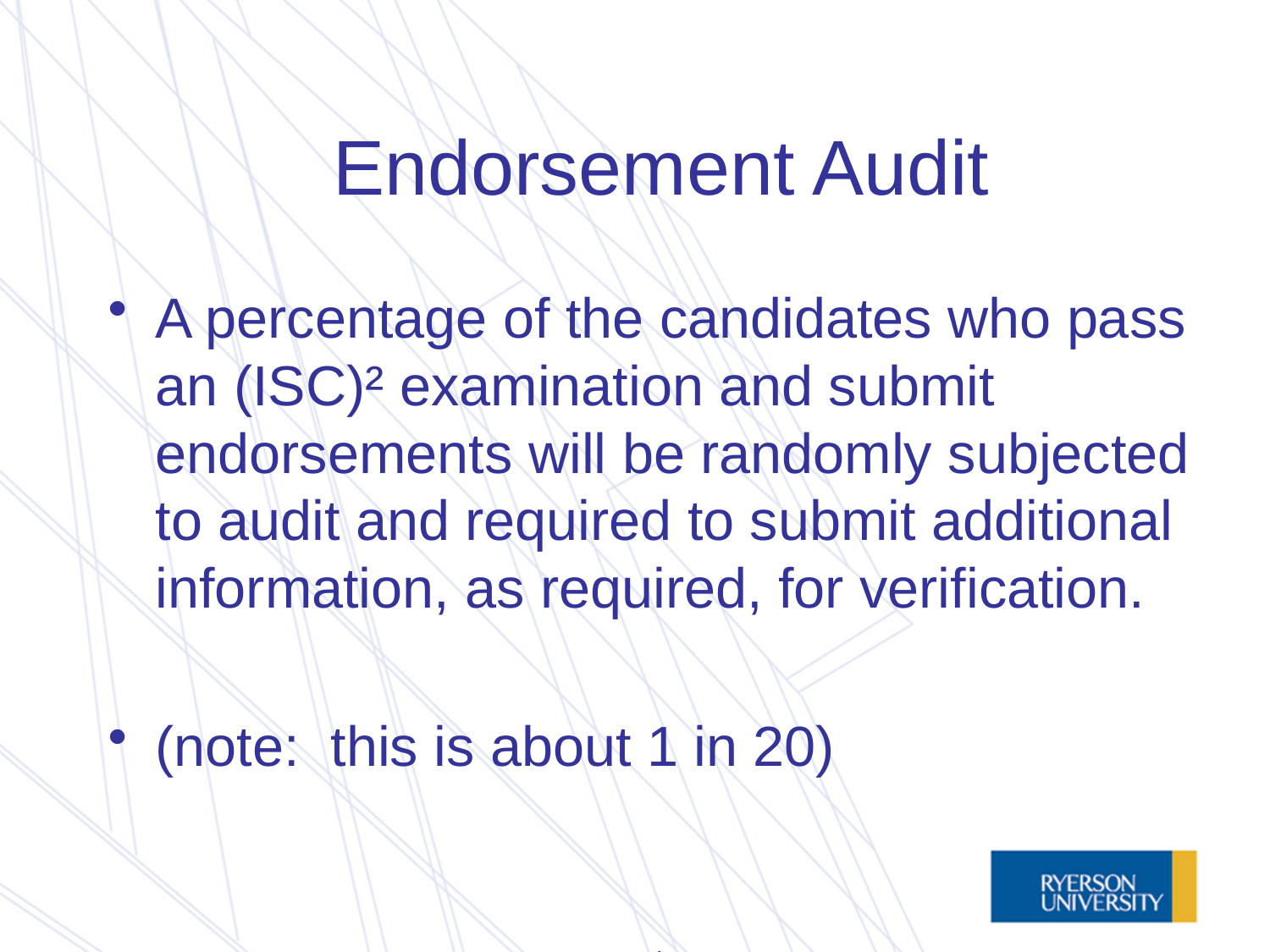

# Endorsement Audit
A percentage of the candidates who pass an (ISC)² examination and submit endorsements will be randomly subjected to audit and required to submit additional information, as required, for verification.

(note:  this is about 1 in 20)

.